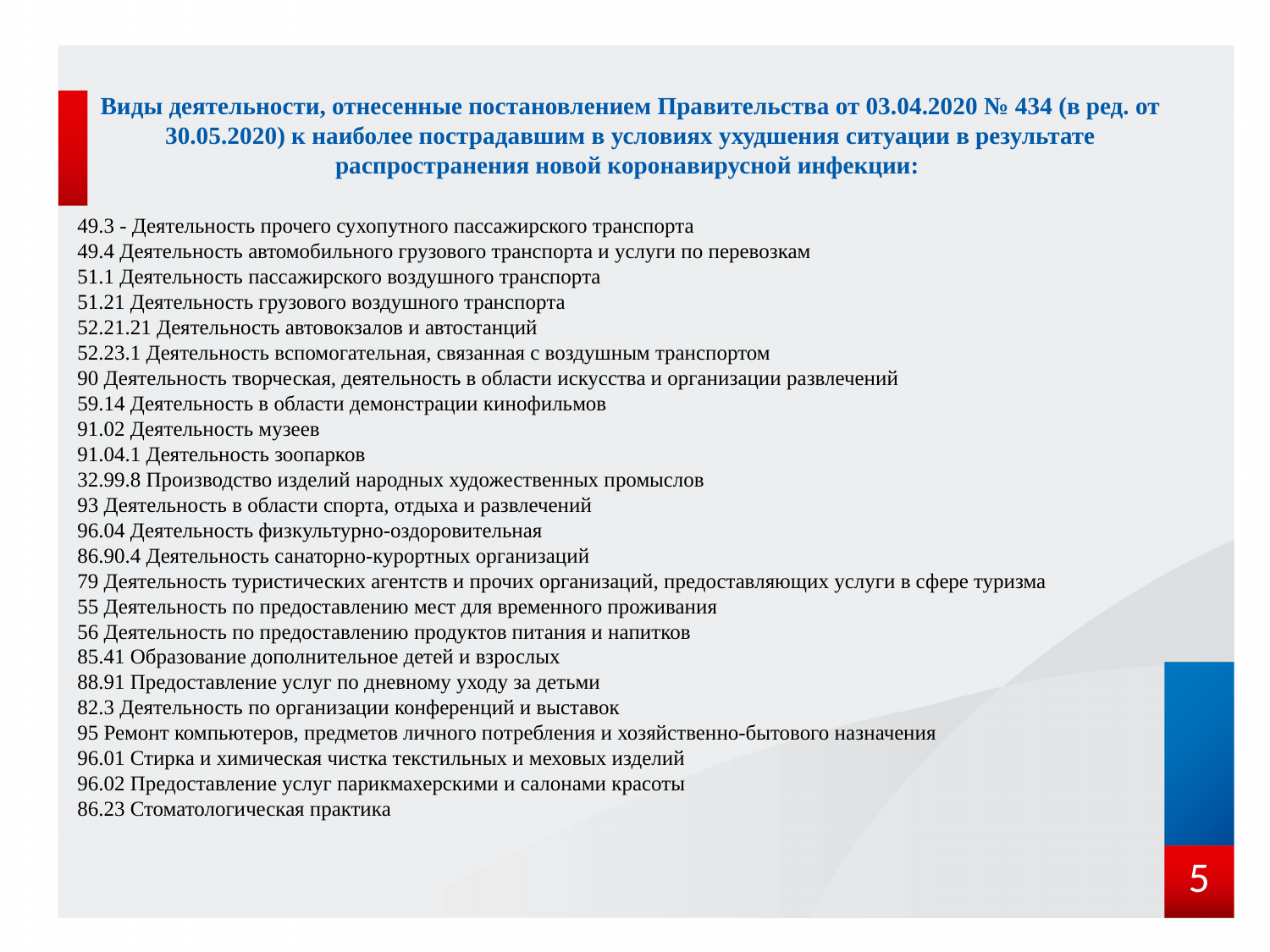

# Виды деятельности, отнесенные постановлением Правительства от 03.04.2020 № 434 (в ред. от 30.05.2020) к наиболее пострадавшим в условиях ухудшения ситуации в результате распространения новой коронавирусной инфекции:

49.3 - Деятельность прочего сухопутного пассажирского транспорта
49.4 Деятельность автомобильного грузового транспорта и услуги по перевозкам
51.1 Деятельность пассажирского воздушного транспорта
51.21 Деятельность грузового воздушного транспорта
52.21.21 Деятельность автовокзалов и автостанций
52.23.1 Деятельность вспомогательная, связанная с воздушным транспортом
90 Деятельность творческая, деятельность в области искусства и организации развлечений
59.14 Деятельность в области демонстрации кинофильмов
91.02 Деятельность музеев
91.04.1 Деятельность зоопарков
32.99.8 Производство изделий народных художественных промыслов
93 Деятельность в области спорта, отдыха и развлечений
96.04 Деятельность физкультурно-оздоровительная
86.90.4 Деятельность санаторно-курортных организаций
79 Деятельность туристических агентств и прочих организаций, предоставляющих услуги в сфере туризма
55 Деятельность по предоставлению мест для временного проживания
56 Деятельность по предоставлению продуктов питания и напитков
85.41 Образование дополнительное детей и взрослых
88.91 Предоставление услуг по дневному уходу за детьми
82.3 Деятельность по организации конференций и выставок
95 Ремонт компьютеров, предметов личного потребления и хозяйственно-бытового назначения
96.01 Стирка и химическая чистка текстильных и меховых изделий
96.02 Предоставление услуг парикмахерскими и салонами красоты
86.23 Стоматологическая практика
5